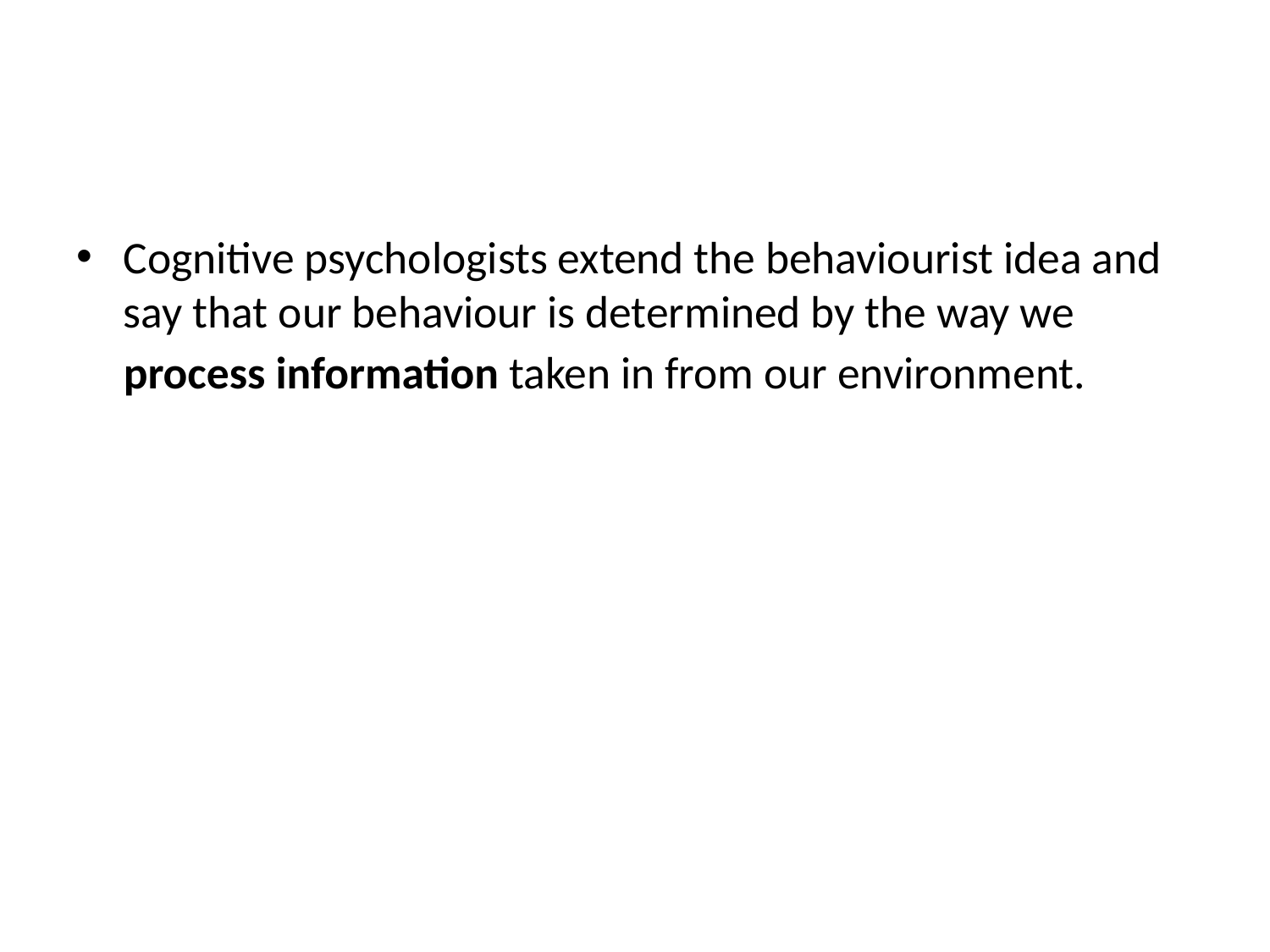

#
Cognitive psychologists extend the behaviourist idea and say that our behaviour is determined by the way we process information taken in from our environment. Co Cognitive psychologists extend the behaviourist idea and say that our behaviour is determined by the way we process information taken in from our environment. gnitivsychologxtend the behaviourist idea and say that our behaviour is determined by the way we process information taken in from our environment.